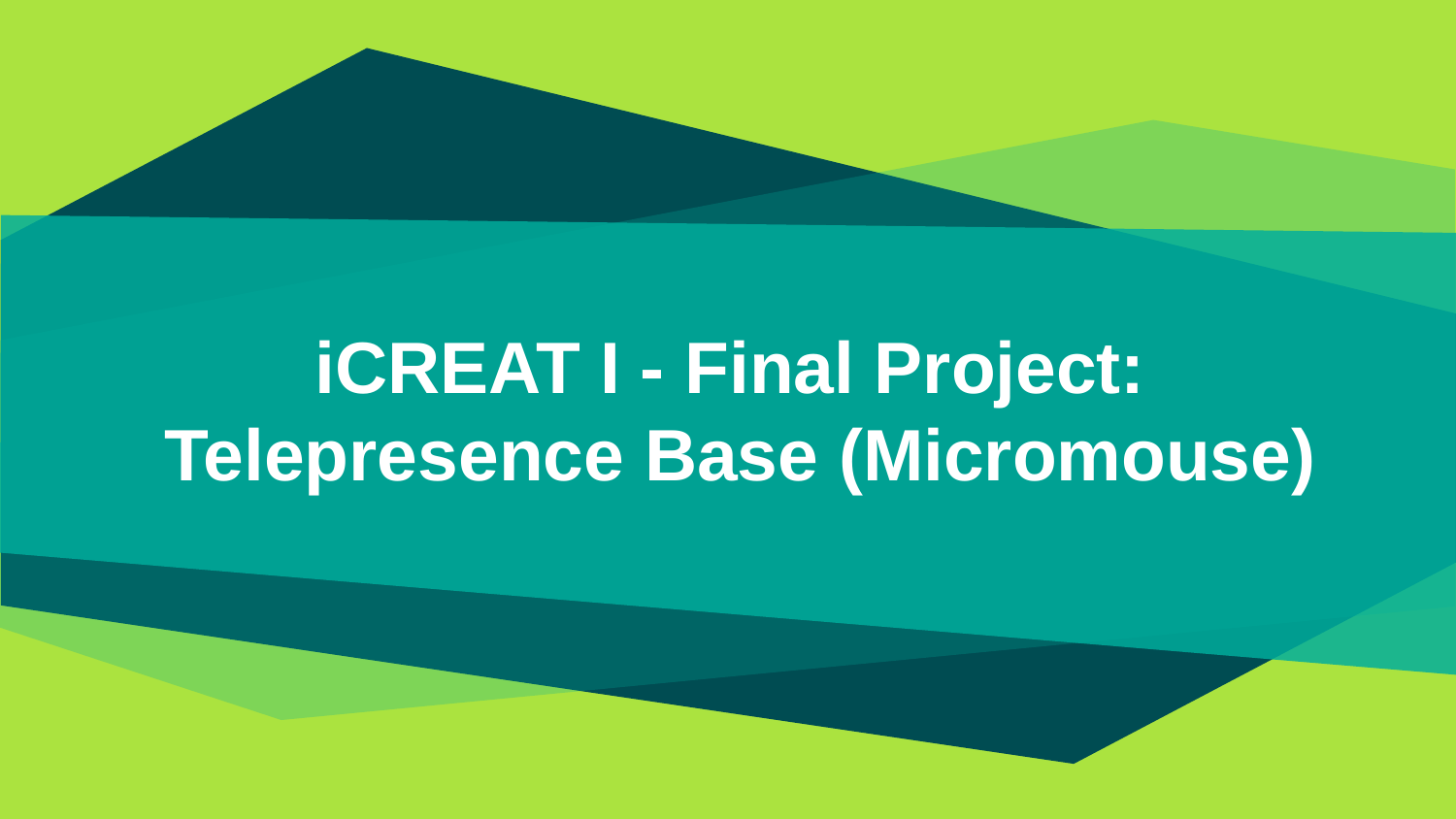

# iCREAT I - Final Project:
Telepresence Base (Micromouse)